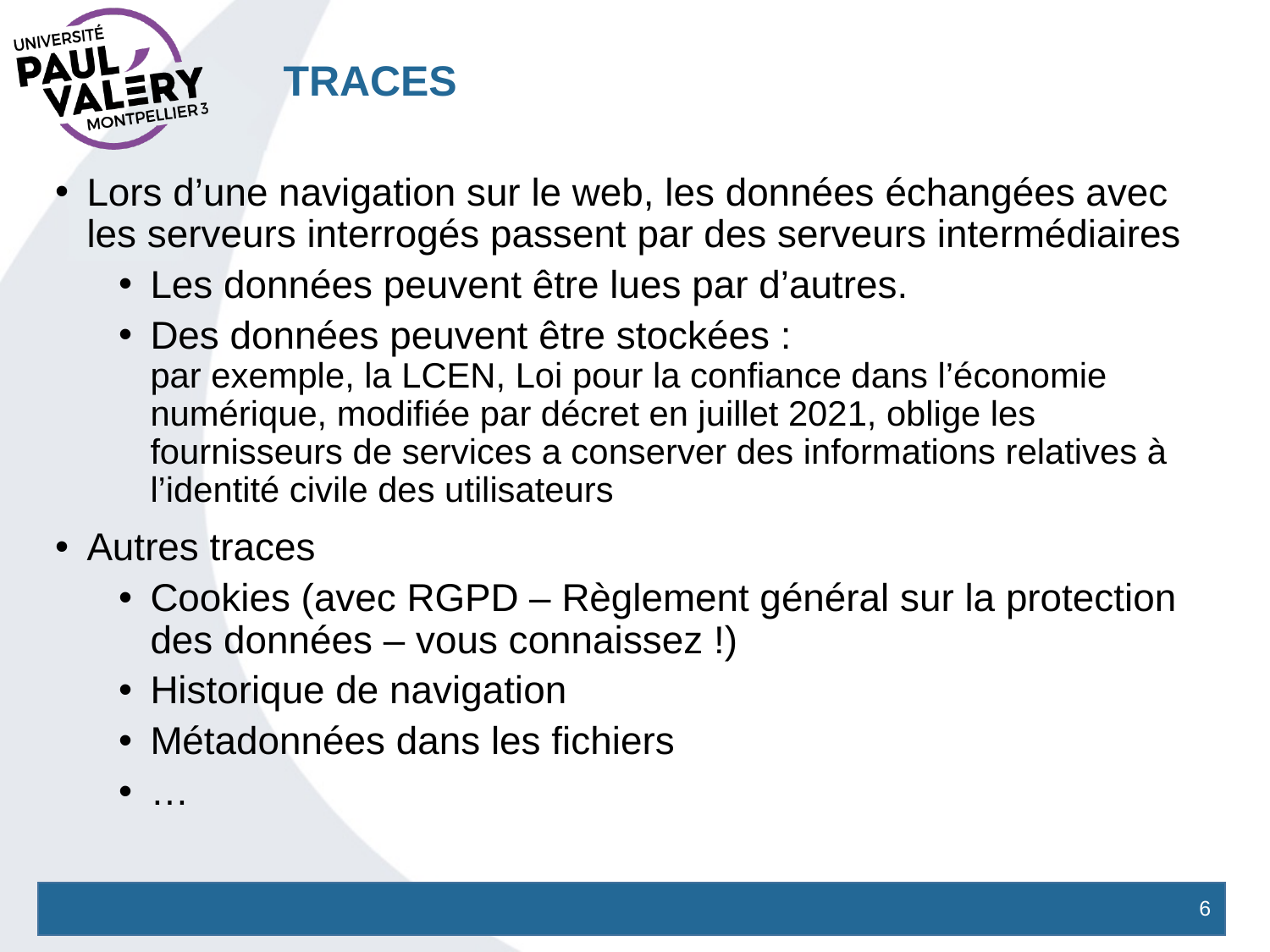

# TraceS
Lors d’une navigation sur le web, les données échangées avec les serveurs interrogés passent par des serveurs intermédiaires
Les données peuvent être lues par d’autres.
Des données peuvent être stockées :
par exemple, la LCEN, Loi pour la confiance dans l’économie numérique, modifiée par décret en juillet 2021, oblige les fournisseurs de services a conserver des informations relatives à l’identité civile des utilisateurs
Autres traces
Cookies (avec RGPD – Règlement général sur la protection des données – vous connaissez !)
Historique de navigation
Métadonnées dans les fichiers
…

6